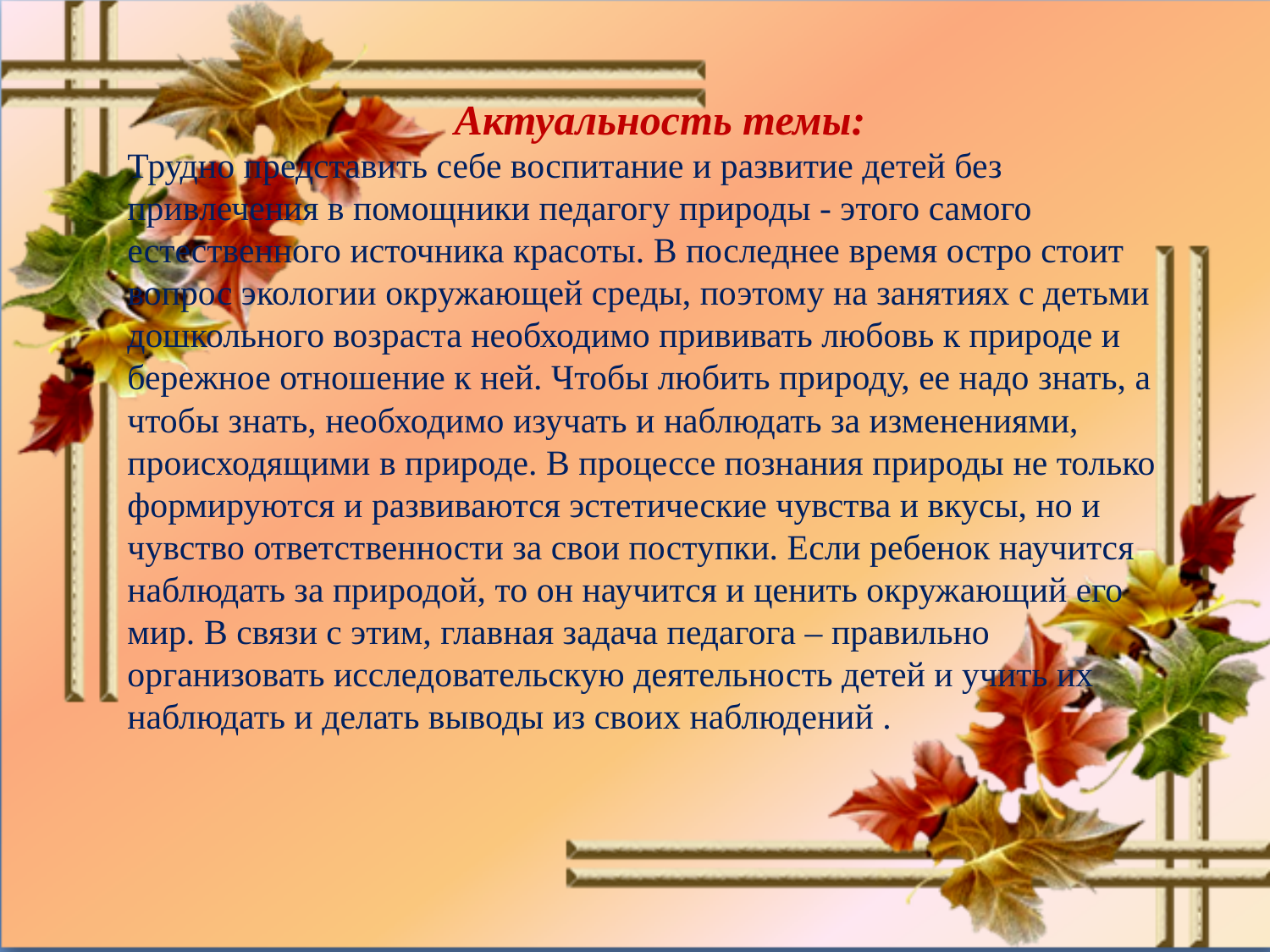

Актуальность темы:
Трудно представить себе воспитание и развитие детей без привлечения в помощники педагогу природы - этого самого естественного источника красоты. В последнее время остро стоит вопрос экологии окружающей среды, поэтому на занятиях с детьми дошкольного возраста необходимо прививать любовь к природе и бережное отношение к ней. Чтобы любить природу, ее надо знать, а чтобы знать, необходимо изучать и наблюдать за изменениями, происходящими в природе. В процессе познания природы не только формируются и развиваются эстетические чувства и вкусы, но и чувство ответственности за свои поступки. Если ребенок научится наблюдать за природой, то он научится и ценить окружающий его мир. В связи с этим, главная задача педагога – правильно организовать исследовательскую деятельность детей и учить их наблюдать и делать выводы из своих наблюдений .